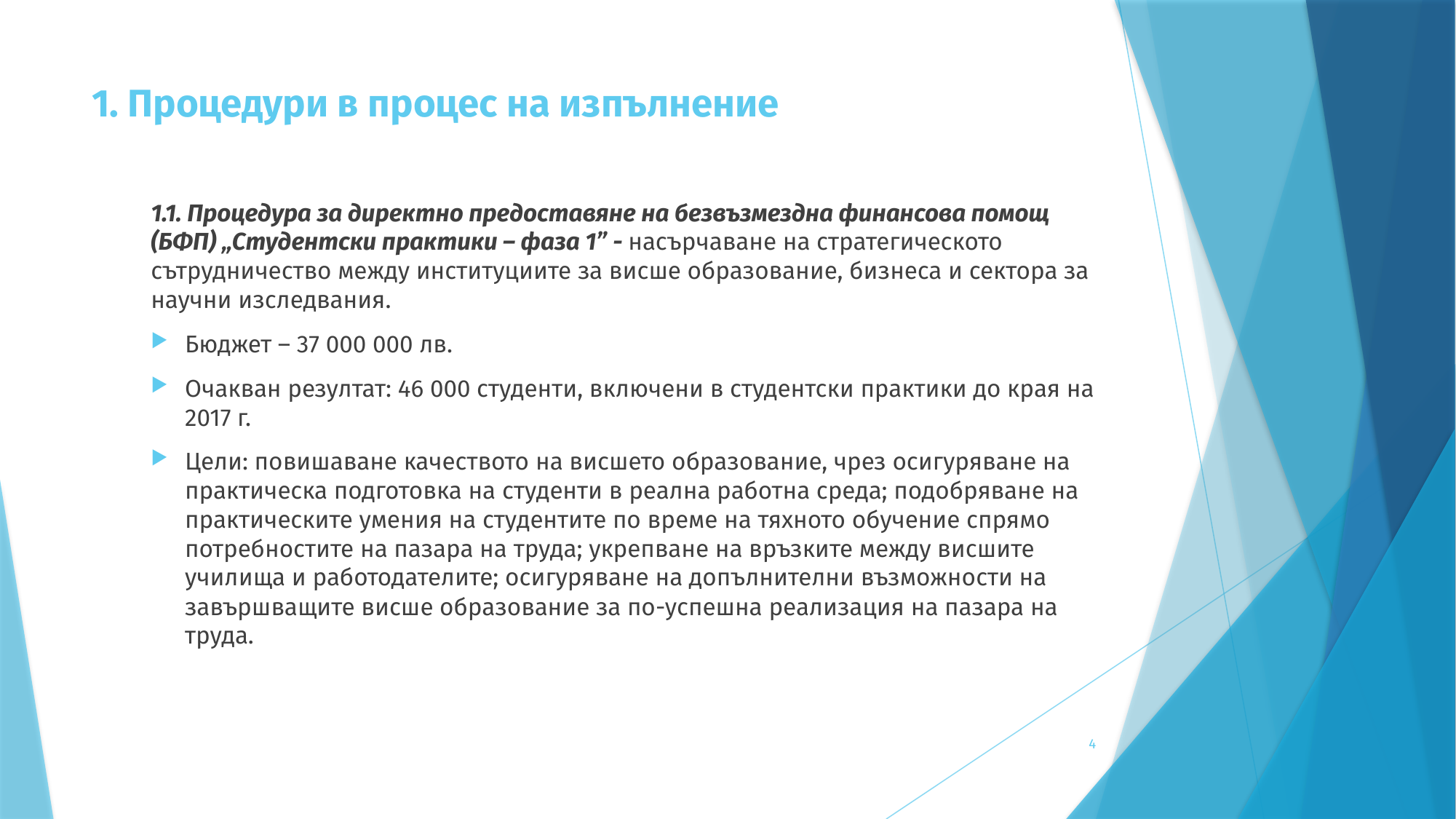

# 1. Процедури в процес на изпълнение
1.1. Процедура за директно предоставяне на безвъзмездна финансова помощ (БФП) „Студентски практики – фаза 1” - насърчаване на стратегическото сътрудничество между институциите за висше образование, бизнеса и сектора за научни изследвания.
Бюджет – 37 000 000 лв.
Очакван резултат: 46 000 студенти, включени в студентски практики до края на 2017 г.
Цели: повишаване качеството на висшето образование, чрез осигуряване на практическа подготовка на студенти в реална работна среда; подобряване на практическите умения на студентите по време на тяхното обучение спрямо потребностите на пазара на труда; укрепване на връзките между висшите училища и работодателите; осигуряване на допълнителни възможности на завършващите висше образование за по-успешна реализация на пазара на труда.
4